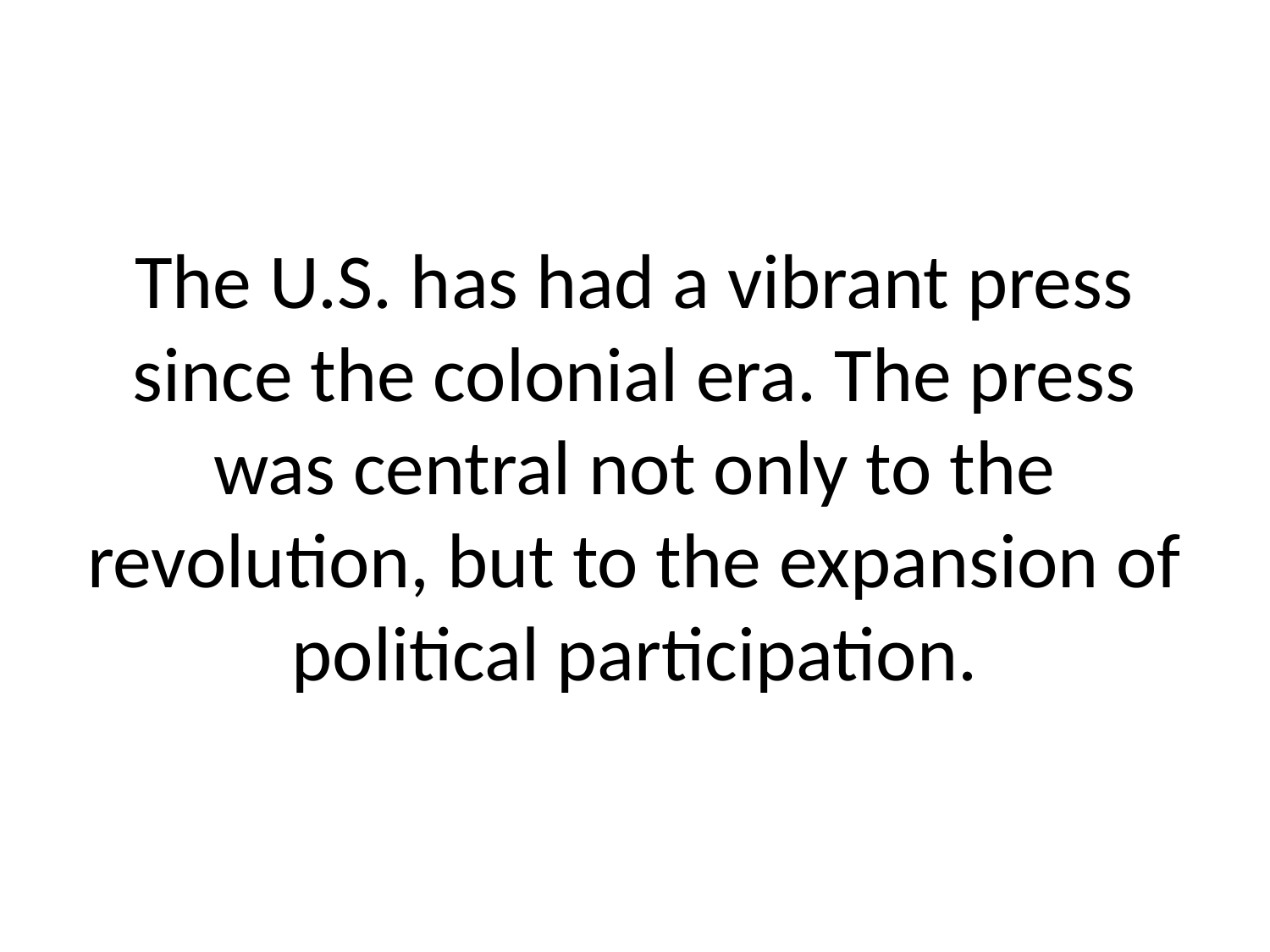

# The U.S. has had a vibrant press since the colonial era. The press was central not only to the revolution, but to the expansion of political participation.